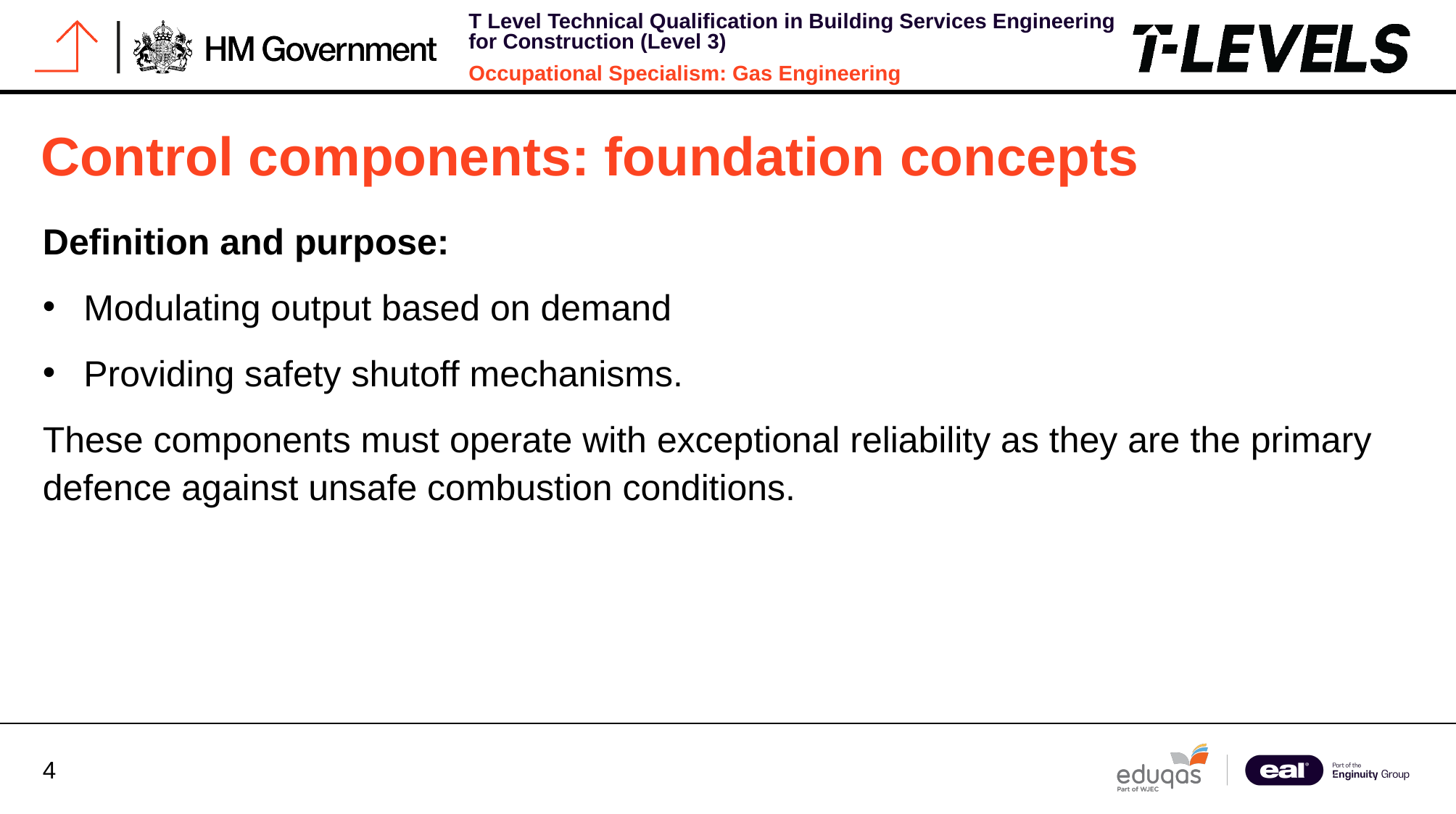

# Control components: foundation concepts
Definition and purpose:
Modulating output based on demand
Providing safety shutoff mechanisms.
These components must operate with exceptional reliability as they are the primary defence against unsafe combustion conditions.